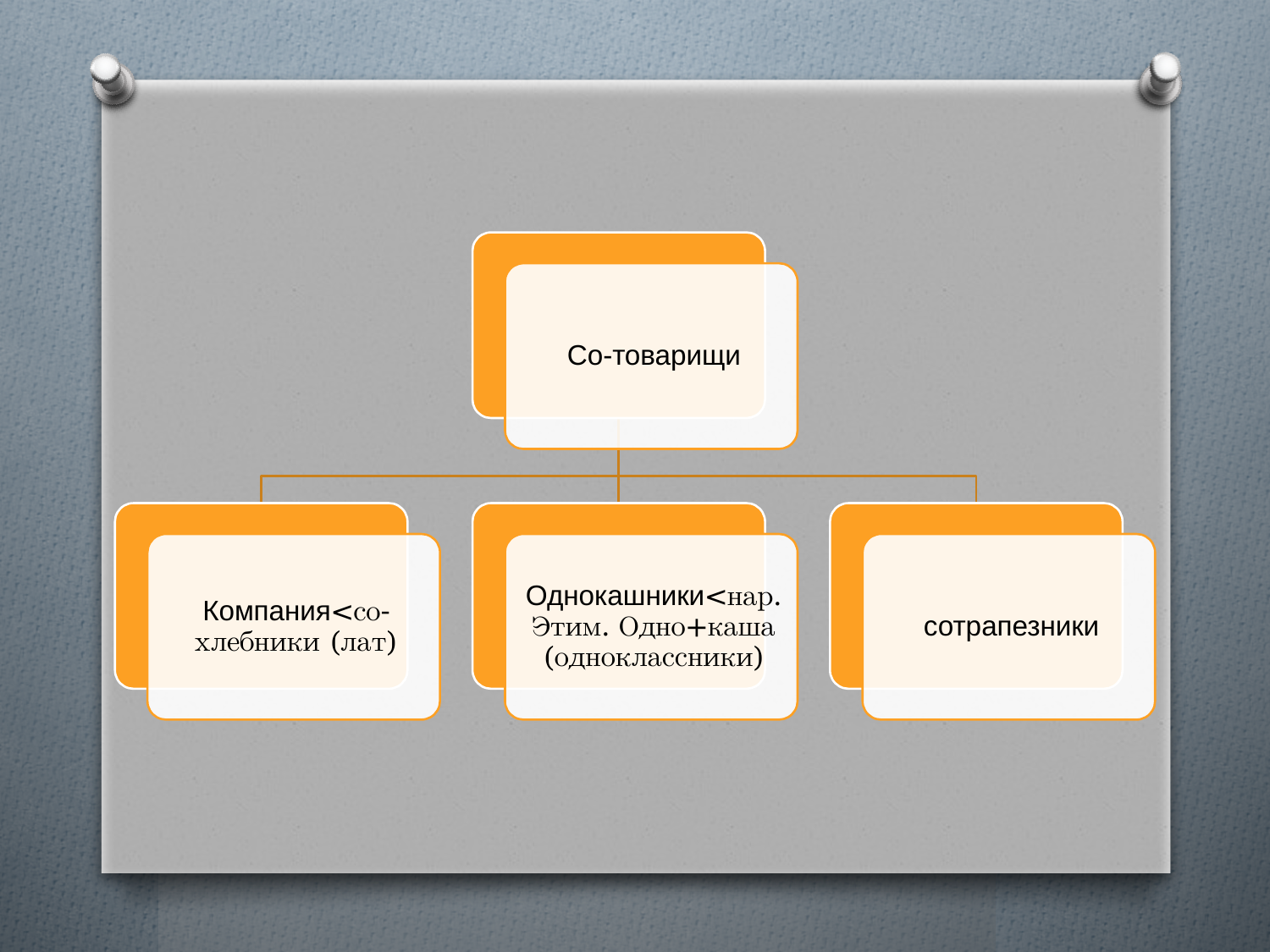

Со-товарищи
Компания<со-хлебники (лат)
Однокашники<нар. Этим. Одно+каша (одноклассники)
сотрапезники